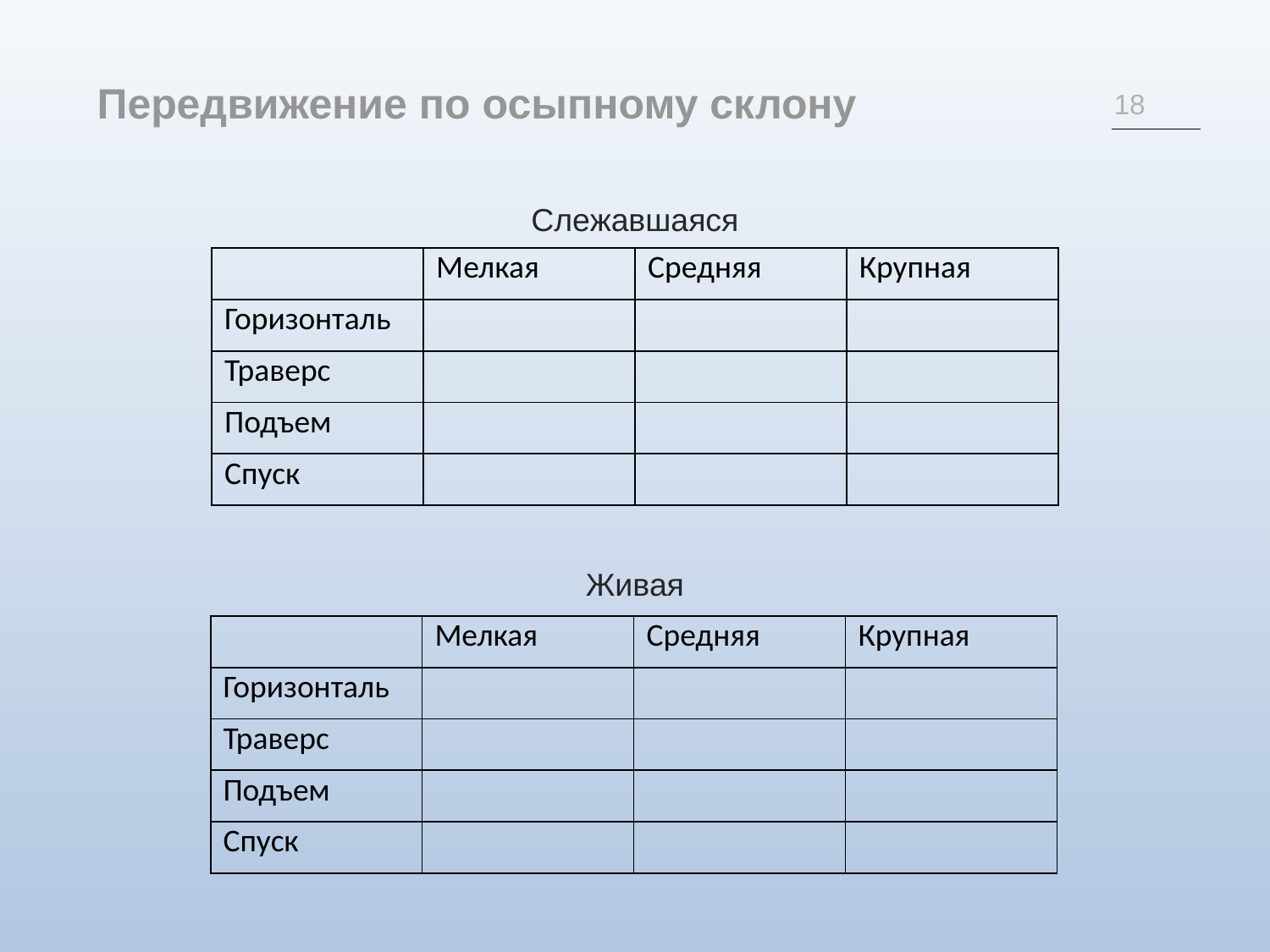

Передвижение по осыпному склону
18

Слежавшаяся
|  | Мелкая | Средняя | Крупная |
| --- | --- | --- | --- |
| Горизонталь |  |  |  |
| Траверс |  |  |  |
| Подъем |  |  |  |
| Спуск |  |  |  |
Живая
|  | Мелкая | Средняя | Крупная |
| --- | --- | --- | --- |
| Горизонталь |  |  |  |
| Траверс |  |  |  |
| Подъем |  |  |  |
| Спуск |  |  |  |